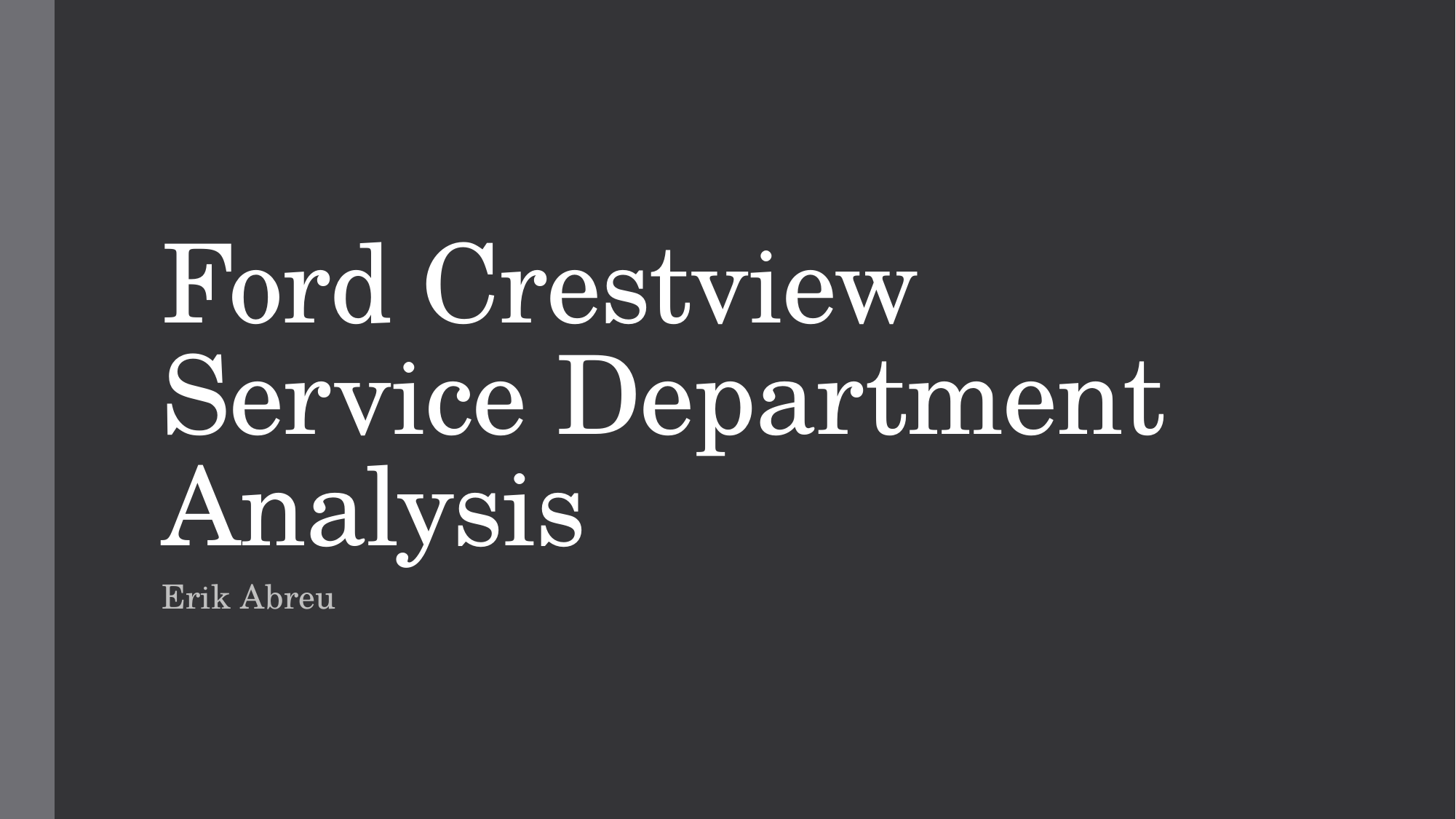

# Ford Crestview Service Department Analysis
Erik Abreu